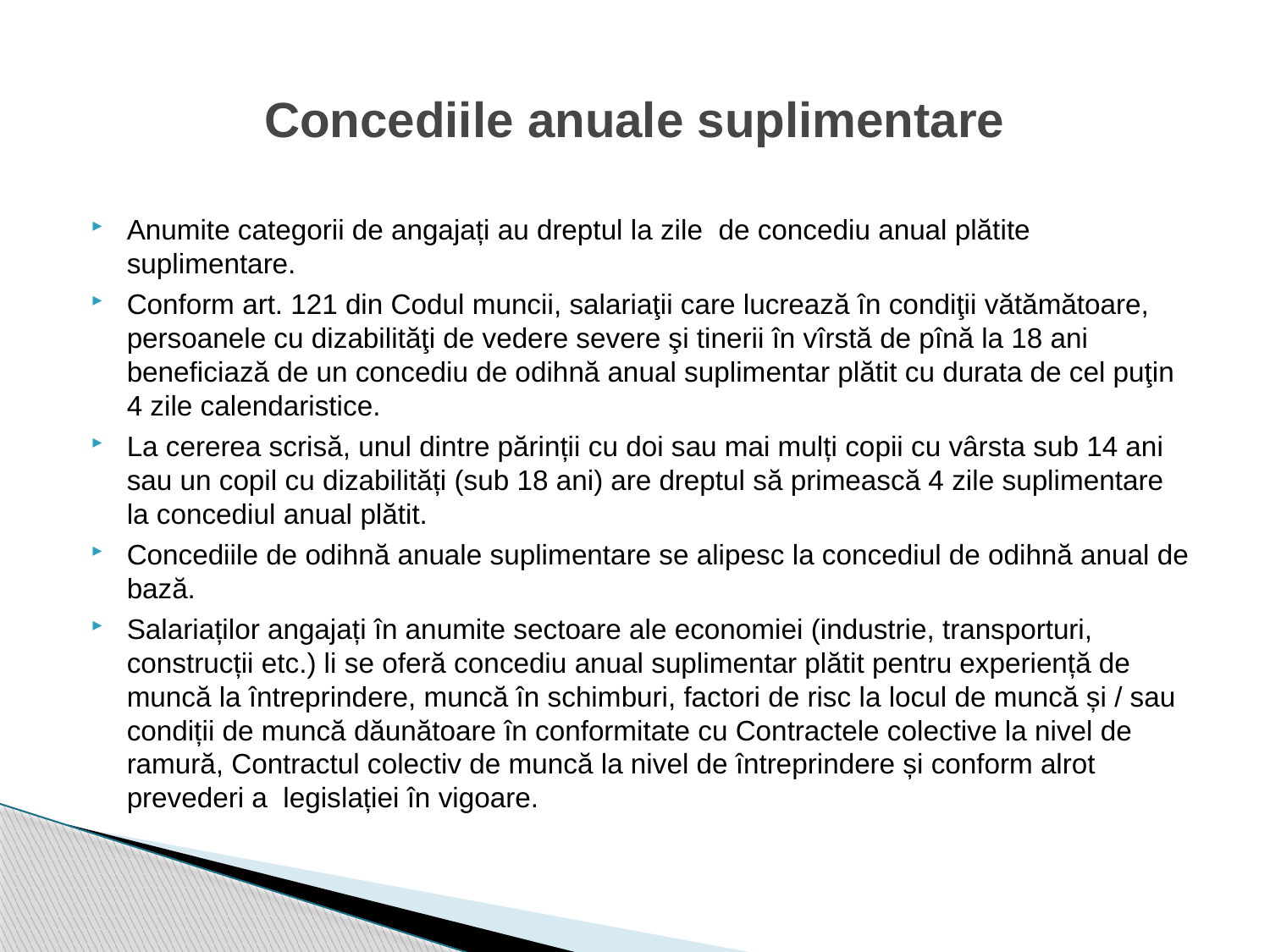

# Concediile anuale suplimentare
Anumite categorii de angajați au dreptul la zile  de concediu anual plătite suplimentare.
Conform art. 121 din Codul muncii, salariaţii care lucrează în condiţii vătămătoare, persoanele cu dizabilităţi de vedere severe şi tinerii în vîrstă de pînă la 18 ani beneficiază de un concediu de odihnă anual suplimentar plătit cu durata de cel puţin 4 zile calendaristice.
La cererea scrisă, unul dintre părinții cu doi sau mai mulți copii cu vârsta sub 14 ani sau un copil cu dizabilități (sub 18 ani) are dreptul să primească 4 zile suplimentare la concediul anual plătit.
Concediile de odihnă anuale suplimentare se alipesc la concediul de odihnă anual de bază.
Salariaților angajați în anumite sectoare ale economiei (industrie, transporturi, construcții etc.) li se oferă concediu anual suplimentar plătit pentru experiență de muncă la întreprindere, muncă în schimburi, factori de risc la locul de muncă și / sau condiții de muncă dăunătoare în conformitate cu Contractele colective la nivel de ramură, Contractul colectiv de muncă la nivel de întreprindere și conform alrot prevederi a  legislației în vigoare.